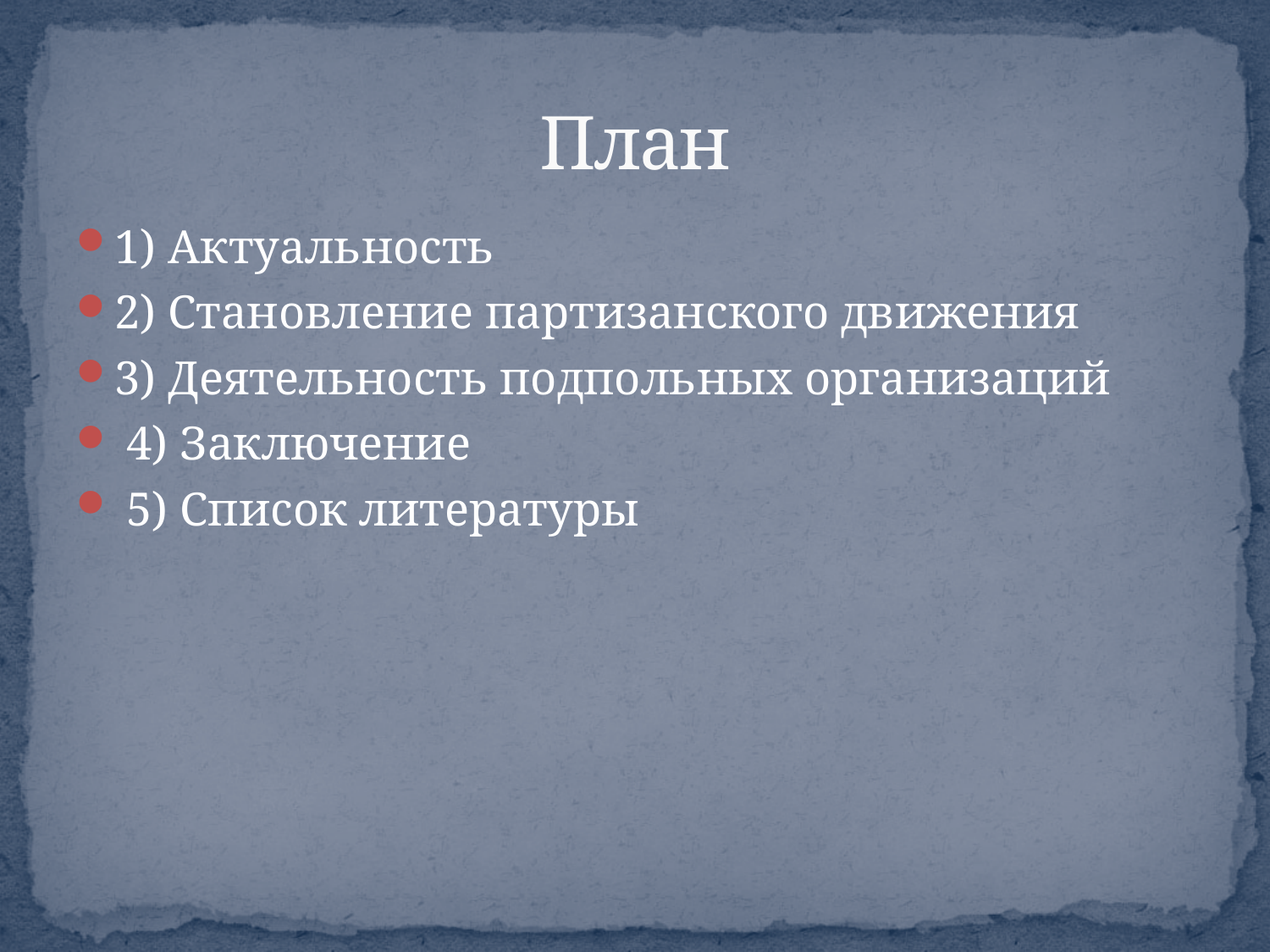

# План
1) Актуальность
2) Становление партизанского движения
3) Деятельность подпольных организаций
 4) Заключение
 5) Список литературы